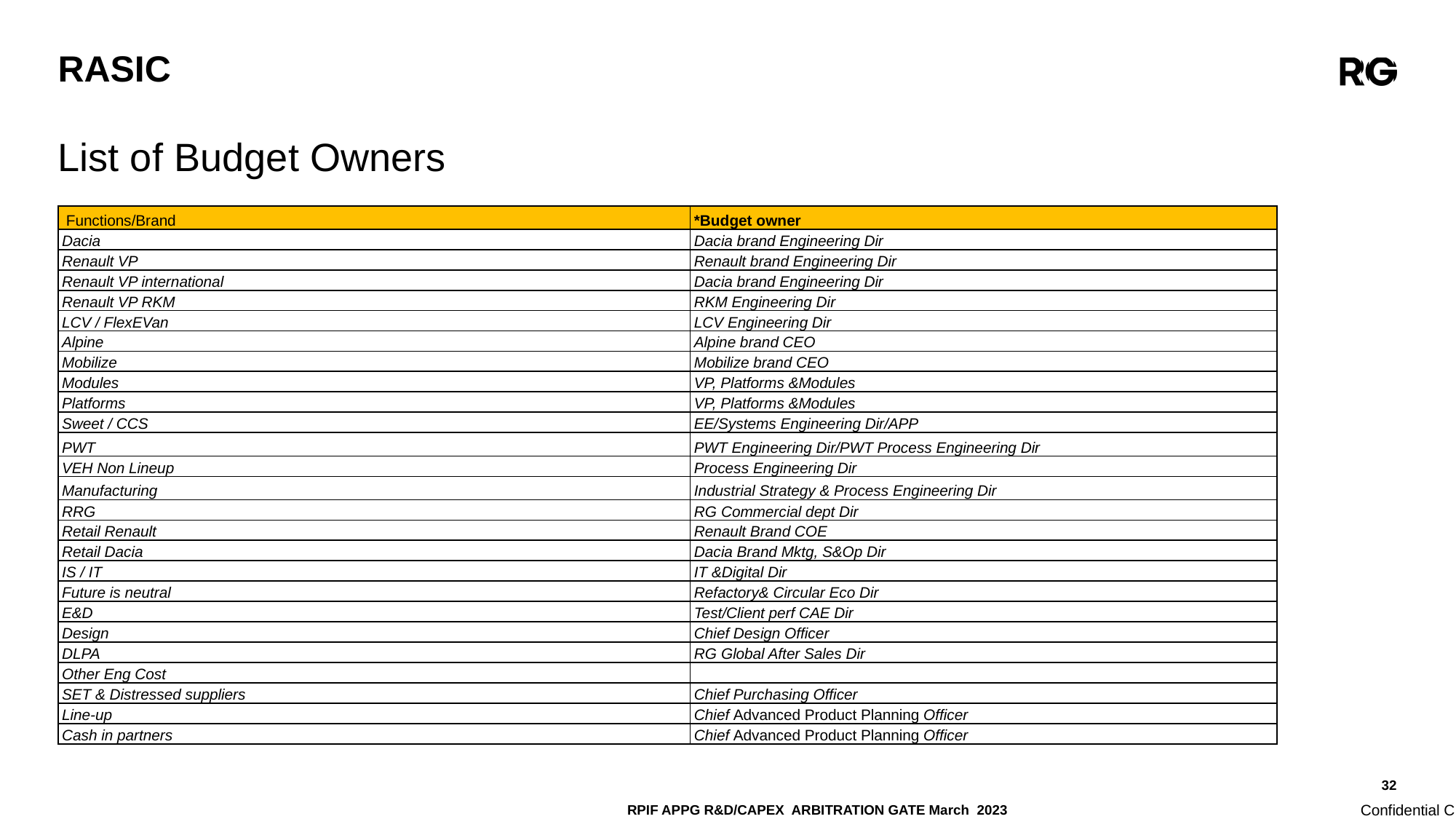

RASIC

# List of Budget Owners
| Functions/Brand | \*Budget owner |
| --- | --- |
| Dacia | Dacia brand Engineering Dir |
| Renault VP | Renault brand Engineering Dir |
| Renault VP international | Dacia brand Engineering Dir |
| Renault VP RKM | RKM Engineering Dir |
| LCV / FlexEVan | LCV Engineering Dir |
| Alpine | Alpine brand CEO |
| Mobilize | Mobilize brand CEO |
| Modules | VP, Platforms &Modules |
| Platforms | VP, Platforms &Modules |
| Sweet / CCS | EE/Systems Engineering Dir/APP |
| PWT | PWT Engineering Dir/PWT Process Engineering Dir |
| VEH Non Lineup | Process Engineering Dir |
| Manufacturing | Industrial Strategy & Process Engineering Dir |
| RRG | RG Commercial dept Dir |
| Retail Renault | Renault Brand COE |
| Retail Dacia | Dacia Brand Mktg, S&Op Dir |
| IS / IT | IT &Digital Dir |
| Future is neutral | Refactory& Circular Eco Dir |
| E&D | Test/Client perf CAE Dir |
| Design | Chief Design Officer |
| DLPA | RG Global After Sales Dir |
| Other Eng Cost |  |
| SET & Distressed suppliers | Chief Purchasing Officer |
| Line-up | Chief Advanced Product Planning Officer |
| Cash in partners | Chief Advanced Product Planning Officer |
RPIF APPG R&D/CAPEX  ARBITRATION GATE March  2023